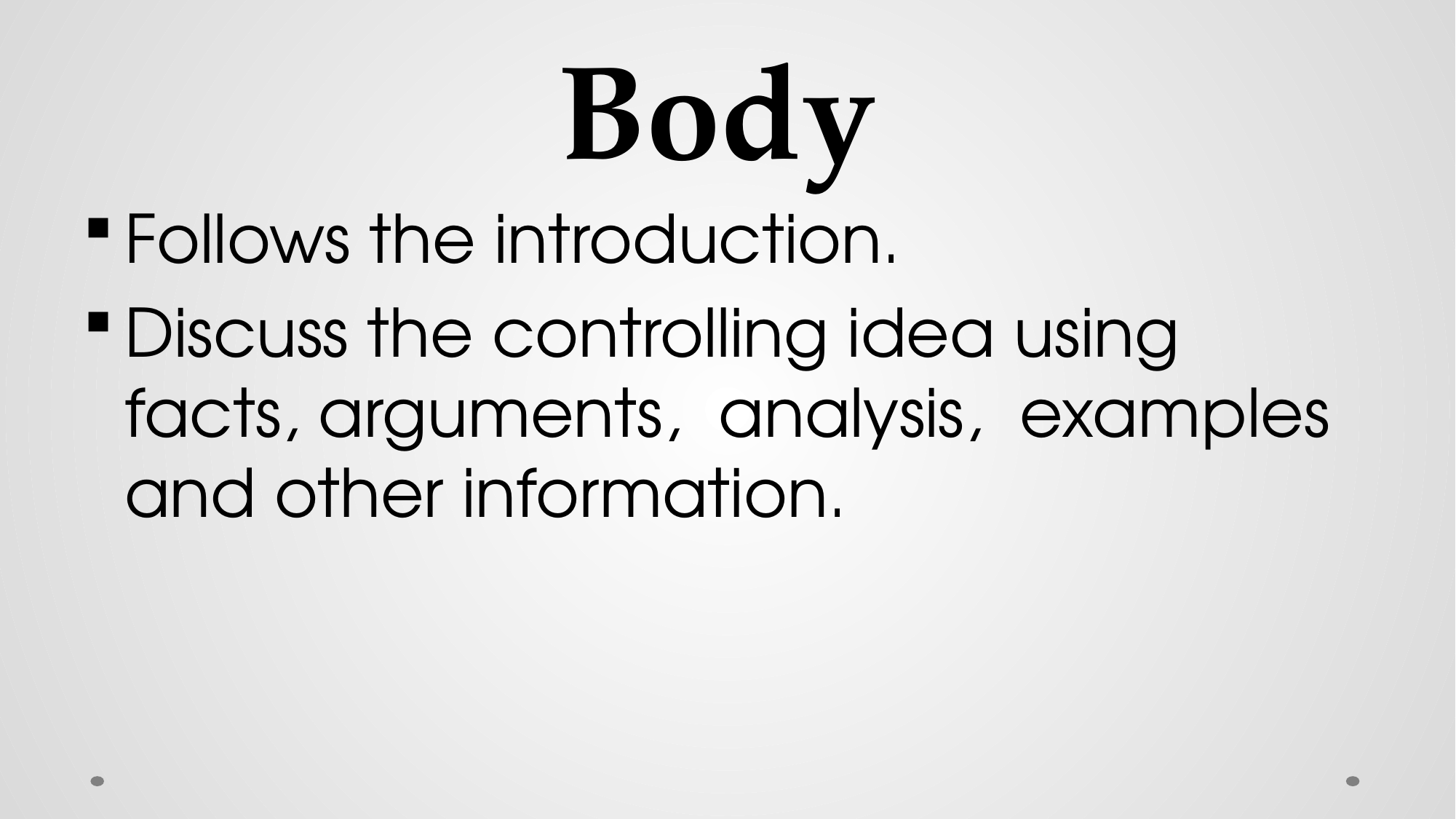

# Body
Follows the introduction.
Discuss the controlling idea using facts, arguments,  analysis,  examples and other information.